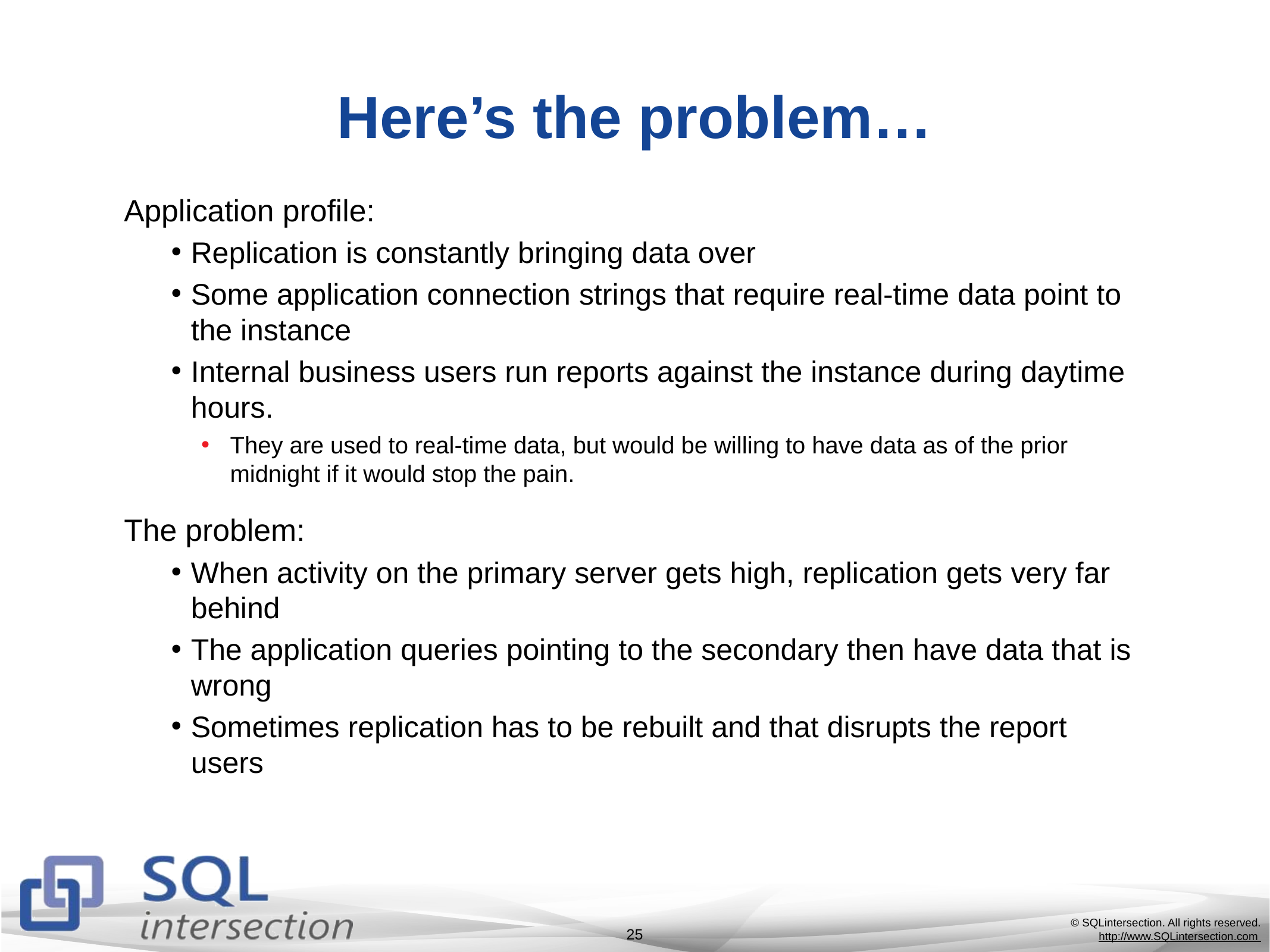

# Here’s the problem…
Application profile:
Replication is constantly bringing data over
Some application connection strings that require real-time data point to the instance
Internal business users run reports against the instance during daytime hours.
They are used to real-time data, but would be willing to have data as of the prior midnight if it would stop the pain.
The problem:
When activity on the primary server gets high, replication gets very far behind
The application queries pointing to the secondary then have data that is wrong
Sometimes replication has to be rebuilt and that disrupts the report users